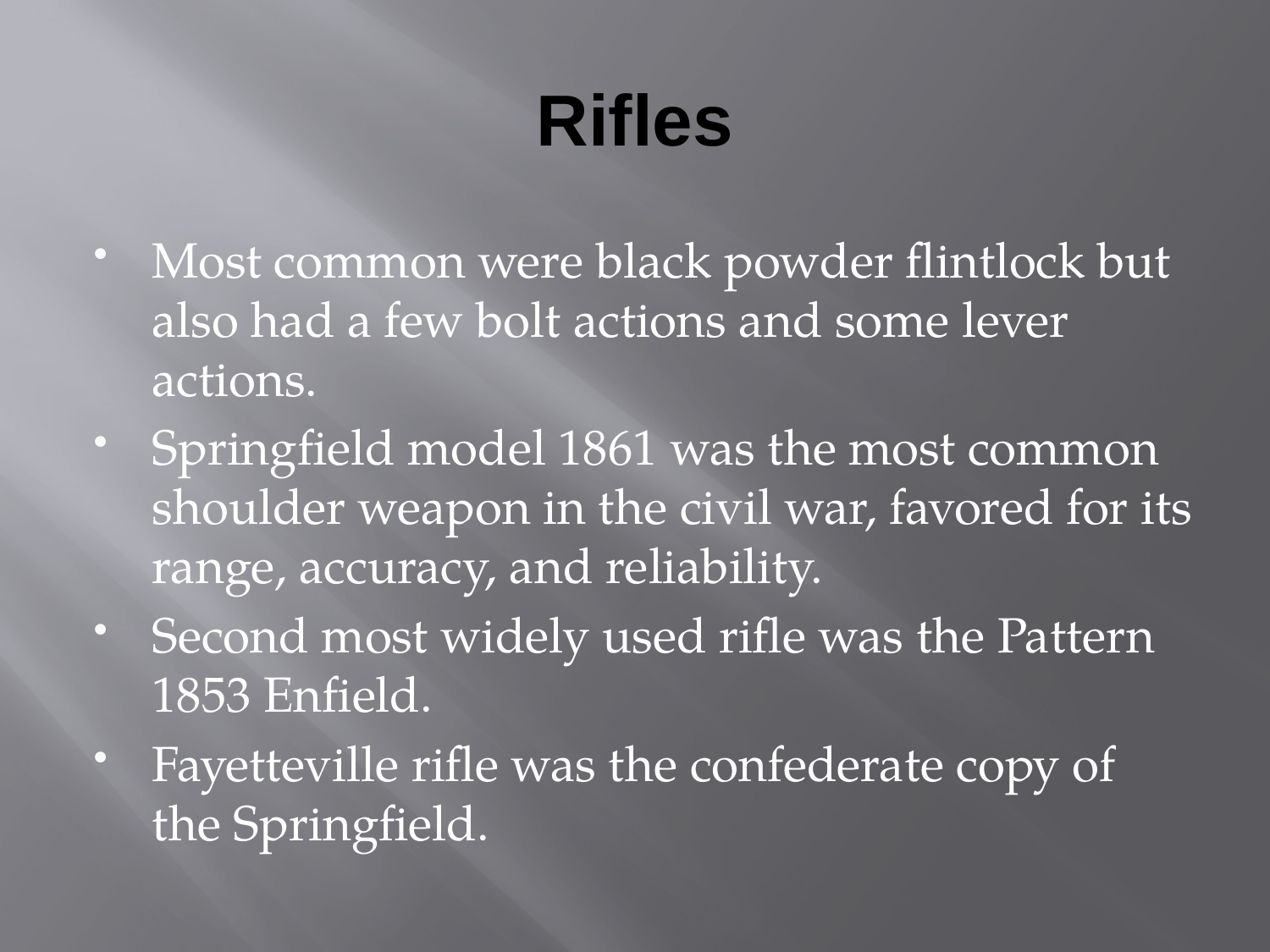

# Rifles
Most common were black powder flintlock but also had a few bolt actions and some lever actions.
Springfield model 1861 was the most common shoulder weapon in the civil war, favored for its range, accuracy, and reliability.
Second most widely used rifle was the Pattern 1853 Enfield.
Fayetteville rifle was the confederate copy of the Springfield.